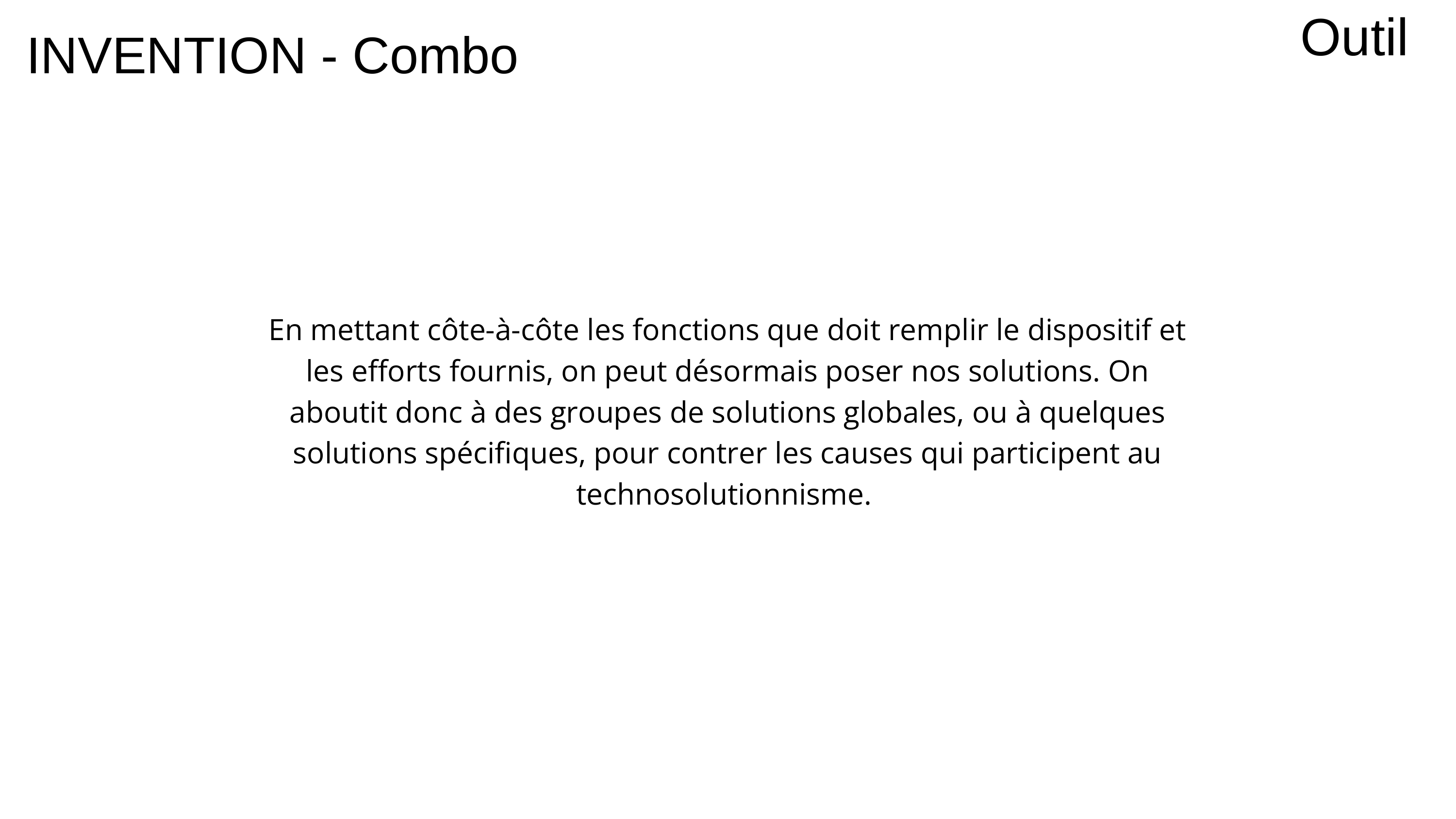

Outil
INVENTION - Combo
En mettant côte-à-côte les fonctions que doit remplir le dispositif et les efforts fournis, on peut désormais poser nos solutions. On aboutit donc à des groupes de solutions globales, ou à quelques solutions spécifiques, pour contrer les causes qui participent au technosolutionnisme.